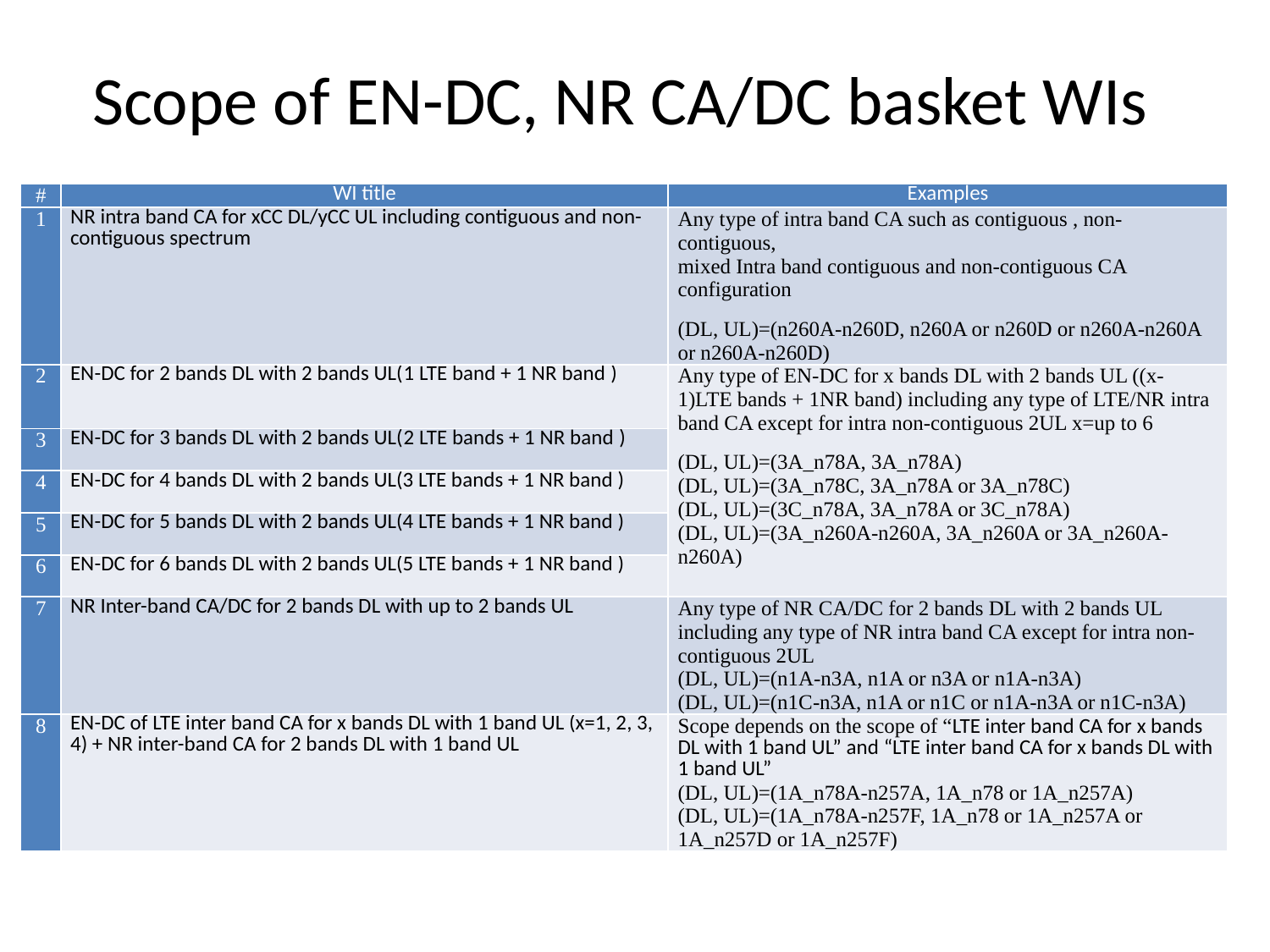

# Scope of EN-DC, NR CA/DC basket WIs
| # | WI title | Examples |
| --- | --- | --- |
| 1 | NR intra band CA for xCC DL/yCC UL including contiguous and non-contiguous spectrum | Any type of intra band CA such as contiguous , non-contiguous, mixed Intra band contiguous and non-contiguous CA configuration (DL, UL)=(n260A-n260D, n260A or n260D or n260A-n260A or n260A-n260D) |
| 2 | EN-DC for 2 bands DL with 2 bands UL(1 LTE band + 1 NR band ) | Any type of EN-DC for x bands DL with 2 bands UL ((x-1)LTE bands + 1NR band) including any type of LTE/NR intra band CA except for intra non-contiguous 2UL x=up to 6 (DL, UL)=(3A\_n78A, 3A\_n78A) (DL, UL)=(3A\_n78C, 3A\_n78A or 3A\_n78C) (DL, UL)=(3C\_n78A, 3A\_n78A or 3C\_n78A) (DL, UL)=(3A\_n260A-n260A, 3A\_n260A or 3A\_n260A-n260A) |
| 3 | EN-DC for 3 bands DL with 2 bands UL(2 LTE bands + 1 NR band ) |  |
| 4 | EN-DC for 4 bands DL with 2 bands UL(3 LTE bands + 1 NR band ) |  |
| 5 | EN-DC for 5 bands DL with 2 bands UL(4 LTE bands + 1 NR band ) |  |
| 6 | EN-DC for 6 bands DL with 2 bands UL(5 LTE bands + 1 NR band ) |  |
| 7 | NR Inter-band CA/DC for 2 bands DL with up to 2 bands UL | Any type of NR CA/DC for 2 bands DL with 2 bands UL including any type of NR intra band CA except for intra non-contiguous 2UL (DL, UL)=(n1A-n3A, n1A or n3A or n1A-n3A) (DL, UL)=(n1C-n3A, n1A or n1C or n1A-n3A or n1C-n3A) |
| 8 | EN-DC of LTE inter band CA for x bands DL with 1 band UL (x=1, 2, 3, 4) + NR inter-band CA for 2 bands DL with 1 band UL | Scope depends on the scope of “LTE inter band CA for x bands DL with 1 band UL” and “LTE inter band CA for x bands DL with 1 band UL” (DL, UL)=(1A\_n78A-n257A, 1A\_n78 or 1A\_n257A) (DL, UL)=(1A\_n78A-n257F, 1A\_n78 or 1A\_n257A or 1A\_n257D or 1A\_n257F) |
Slide 8